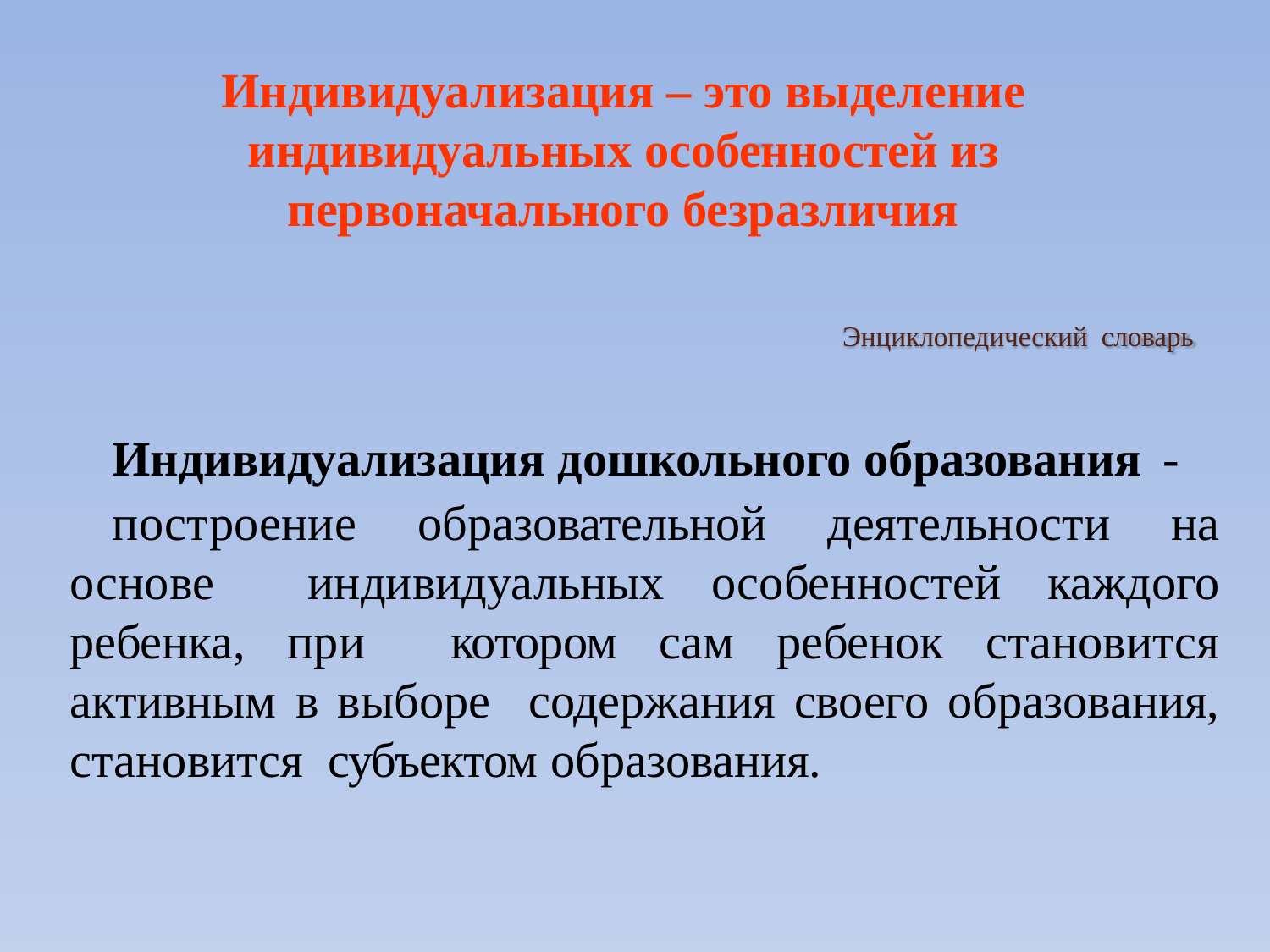

# Индивидуализация – это выделение  индивидуальных особенностей из  первоначального безразличия

Энциклопедический словарь

Индивидуализация дошкольного образования -
построение образовательной деятельности на основе  индивидуальных особенностей каждого ребенка, при  котором сам ребенок становится активным в выборе  содержания своего образования, становится  субъектом образования.